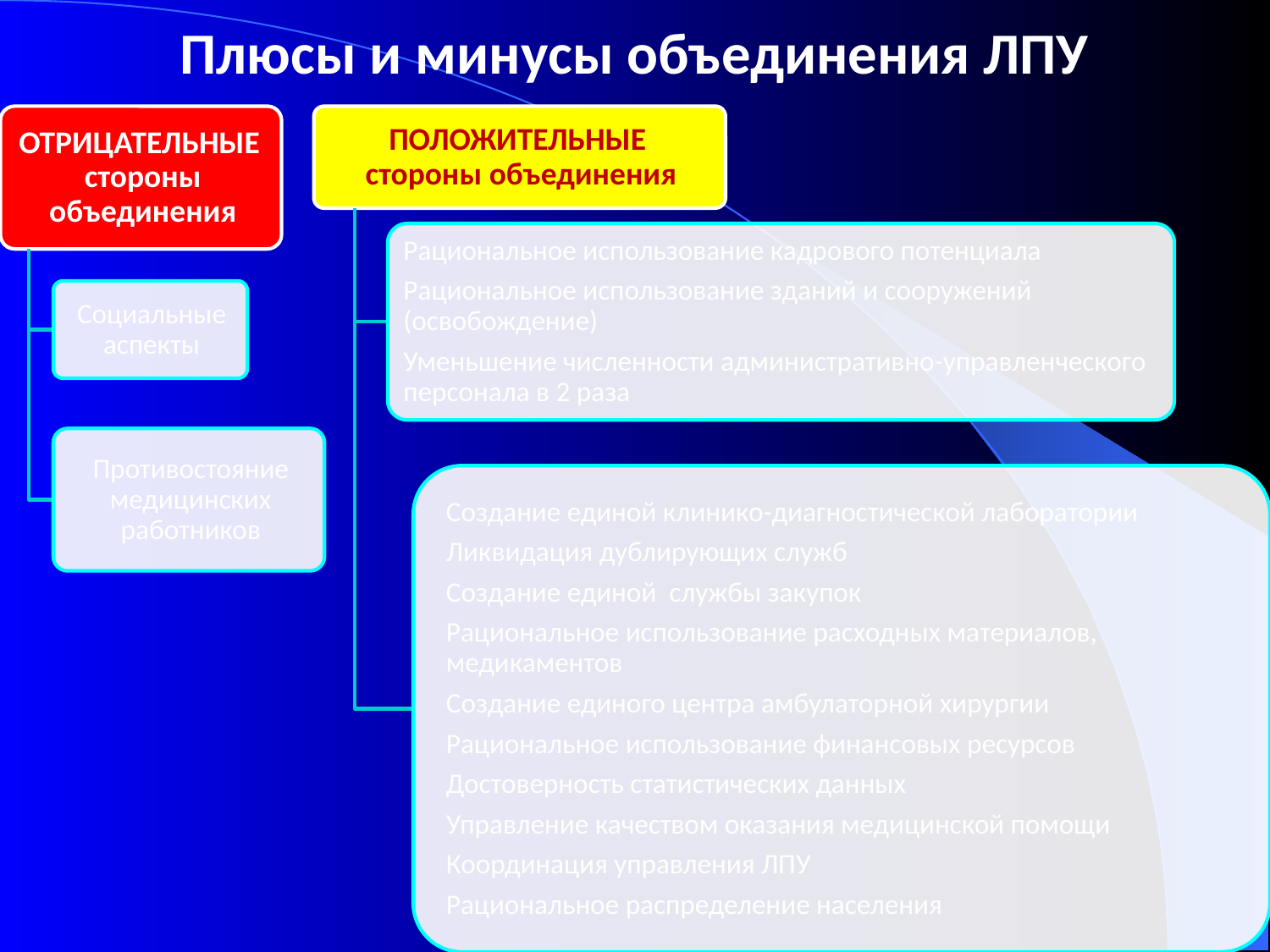

# Плюсы и минусы объединения ЛПУ
ОТРИЦАТЕЛЬНЫЕ  стороны объединения
Социальные аспекты
Противостояние медицинских работников
ПОЛОЖИТЕЛЬНЫЕ
стороны объединения
Рациональное использование кадрового потенциала
Рациональное использование зданий и сооружений (освобождение)
Уменьшение численности административно-управленческого персонала в 2 раза
Создание единой клинико-диагностической лаборатории
Ликвидация дублирующих служб
Создание единой  службы закупок
Рациональное использование расходных материалов, медикаментов
Создание единого центра амбулаторной хирургии
Рациональное использование финансовых ресурсов
Достоверность статистических данных
Управление качеством оказания медицинской помощи
Координация управления ЛПУ
Рациональное распределение населения